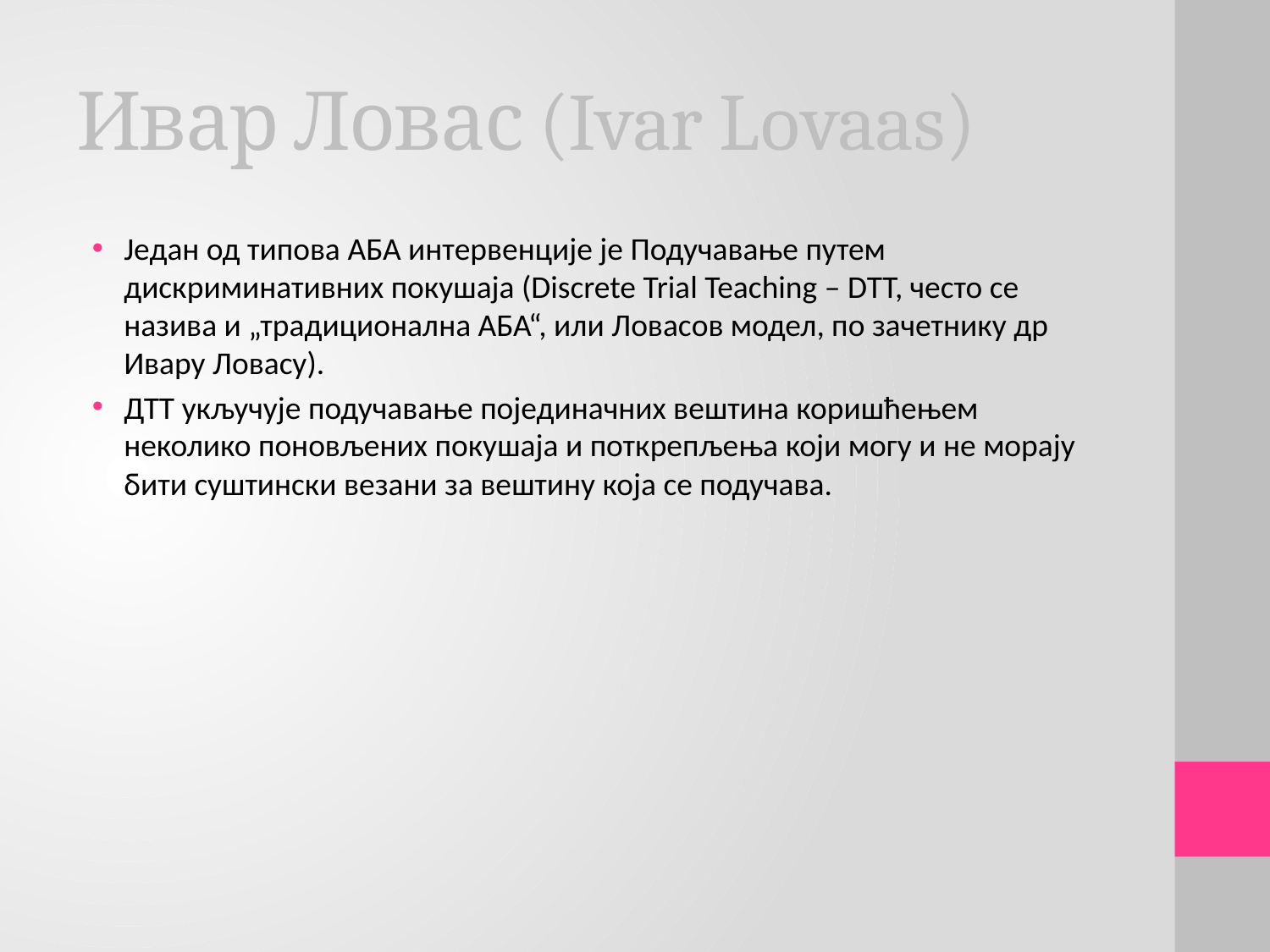

# Ивар Ловас (Ivar Lovaas)
Један од типова АБА интервенције је Подучавање путем дискриминативних покушаја (Discrete Trial Teaching – DTT, често се назива и „традиционална АБА“, или Ловасов модел, по зачетнику др Ивару Ловасу).
ДТТ укључује подучавање појединачних вештина коришћењем неколико поновљених покушаја и поткрепљења који могу и не морају бити суштински везани за вештину која се подучава.